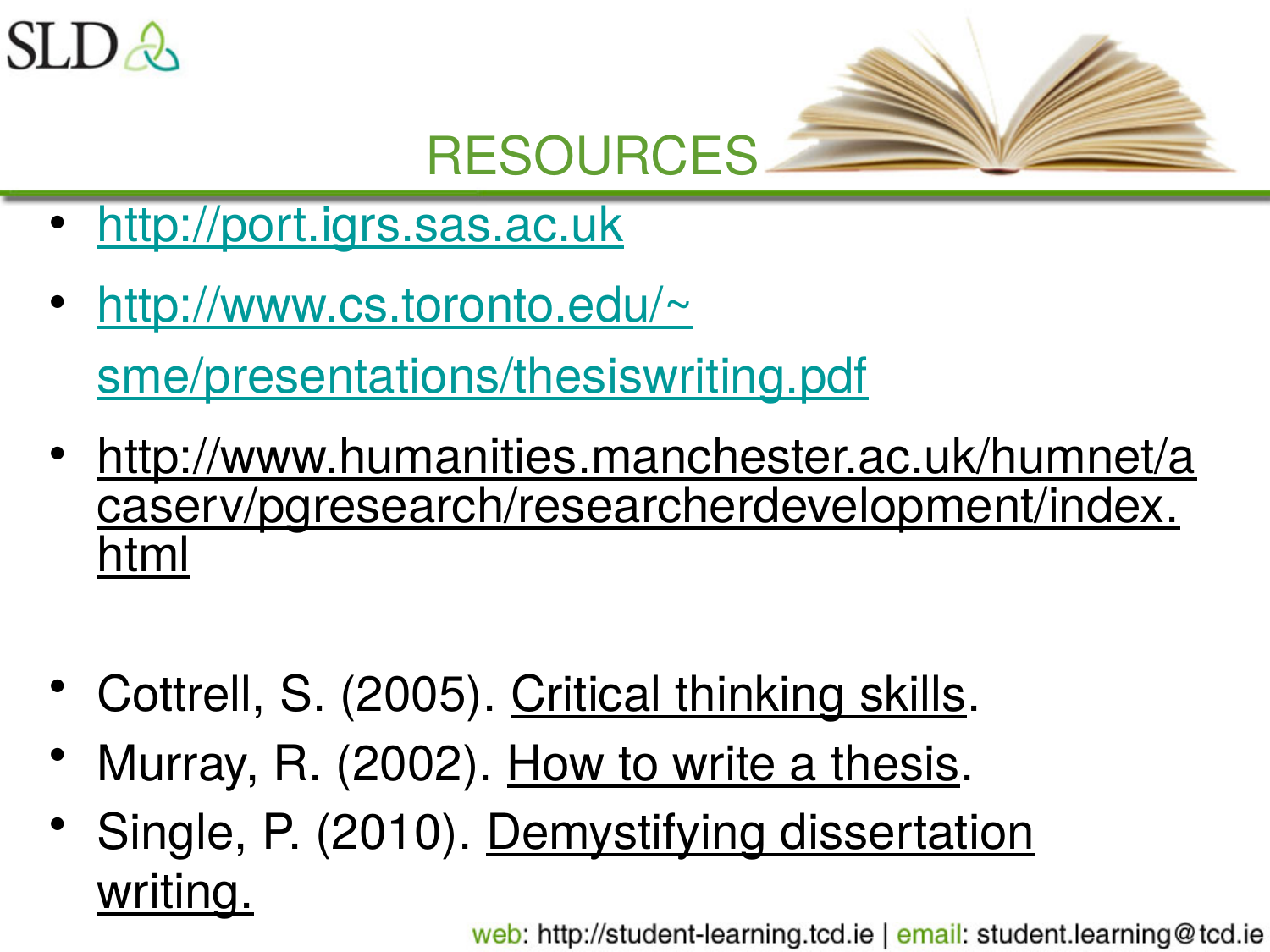

# RESOURCES
http://port.igrs.sas.ac.uk
http://www.cs.toronto.edu/~sme/presentations/thesiswriting.pdf
http://www.humanities.manchester.ac.uk/humnet/acaserv/pgresearch/researcherdevelopment/index.html
Cottrell, S. (2005). Critical thinking skills.
Murray, R. (2002). How to write a thesis.
Single, P. (2010). Demystifying dissertation writing.